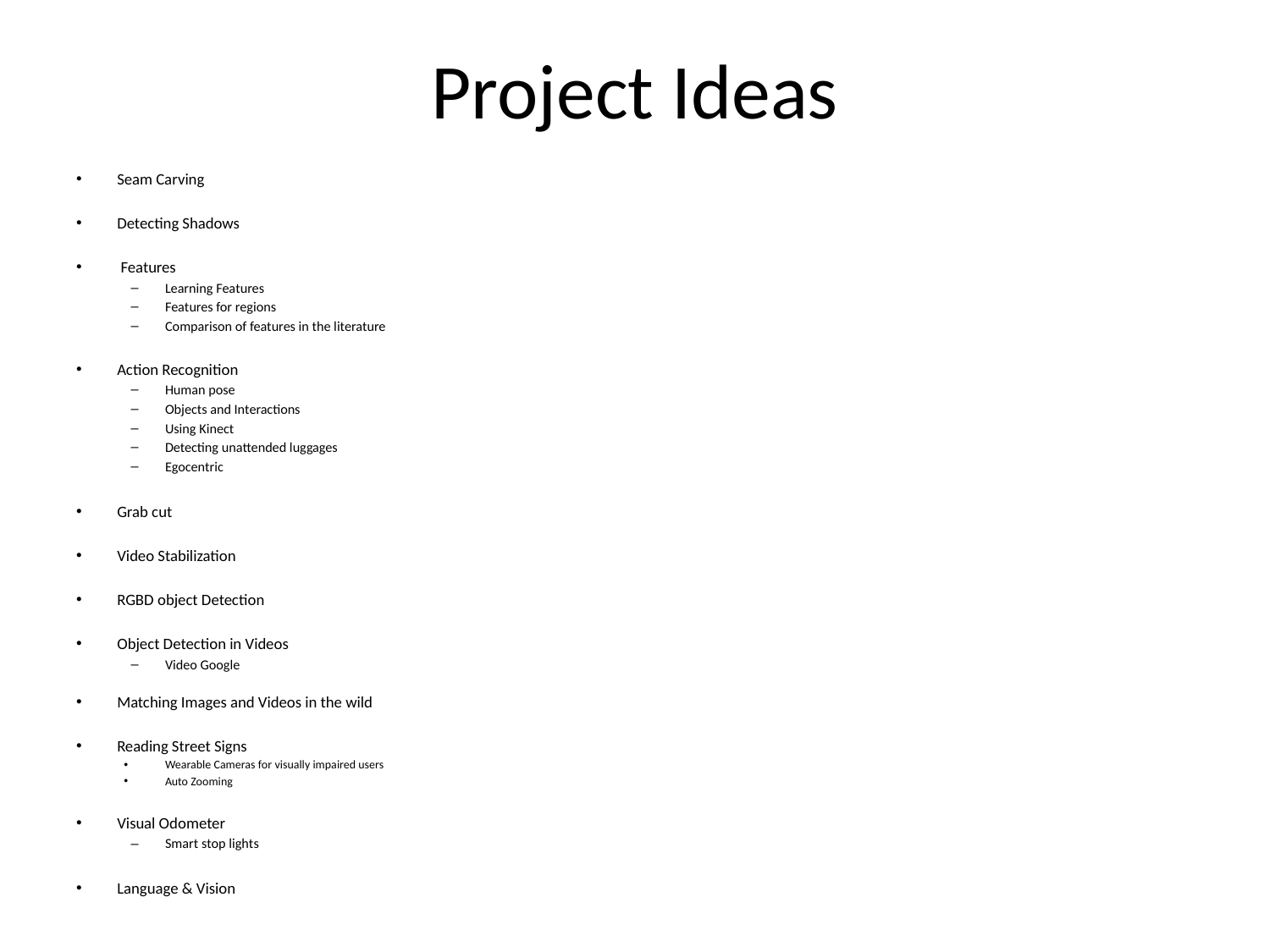

# Project Ideas
Seam Carving

Detecting Shadows

 Features
Learning Features
Features for regions
Comparison of features in the literature

Action Recognition
Human pose
Objects and Interactions
Using Kinect
Detecting unattended luggages
Egocentric

Grab cut

Video Stabilization

RGBD object Detection

Object Detection in Videos
Video Google
Matching Images and Videos in the wild

Reading Street Signs
Wearable Cameras for visually impaired users
Auto Zooming

Visual Odometer
Smart stop lights

Language & Vision